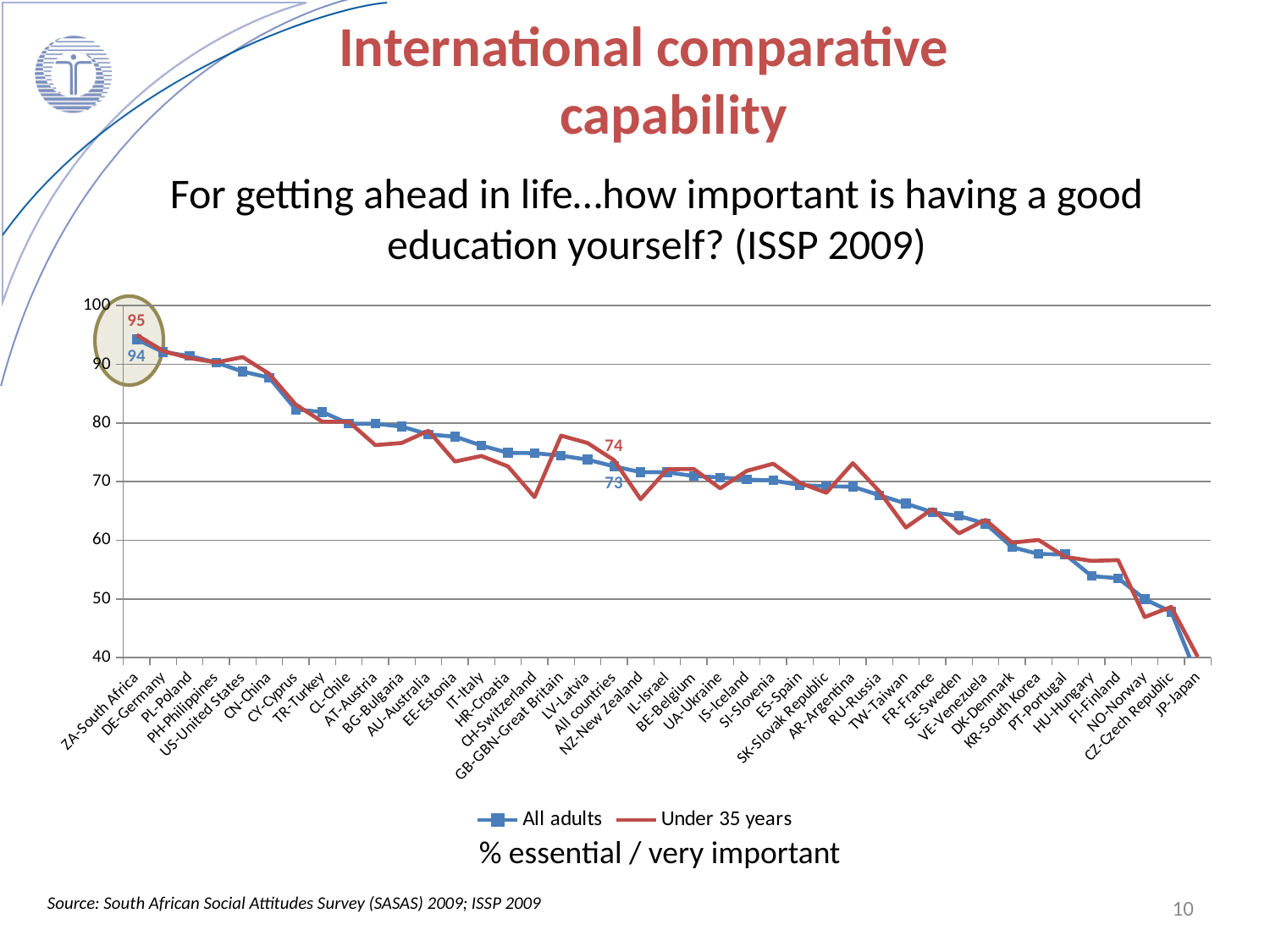

# International comparative capability

For getting ahead in life…how important is having a good education yourself? (ISSP 2009)

### Chart

| Category | All adults | Under 35 years |
|---|---|---|
| ZA-South Africa | 94.26 | 95.02 |
| DE-Germany | 92.1 | 92.28 |
| PL-Poland | 91.41 | 91.05 |
| PH-Philippines | 90.32 | 90.34 |
| US-United States | 88.76 | 91.24 |
| CN-China | 87.74 | 88.38 |
| CY-Cyprus | 82.31 | 83.14 |
| TR-Turkey | 81.88 | 80.22 |
| CL-Chile | 79.89 | 80.22 |
| AT-Austria | 79.88 | 76.23 |
| BG-Bulgaria | 79.39 | 76.61 |
| AU-Australia | 78.06 | 78.68 |
| EE-Estonia | 77.68 | 73.44 |
| IT-Italy | 76.17 | 74.39 |
| HR-Croatia | 74.92 | 72.61 |
| CH-Switzerland | 74.86 | 67.38 |
| GB-GBN-Great Britain | 74.44 | 77.85 |
| LV-Latvia | 73.76 | 76.59 |
| All countries | 72.61 | 73.65 |
| NZ-New Zealand | 71.63 | 67.02 |
| IL-Israel | 71.6 | 72.1 |
| BE-Belgium | 70.97 | 72.17 |
| UA-Ukraine | 70.72 | 68.87 |
| IS-Iceland | 70.37 | 71.84 |
| SI-Slovenia | 70.21 | 73.07 |
| ES-Spain | 69.42 | 69.8 |
| SK-Slovak Republic | 69.22 | 68.11 |
| AR-Argentina | 69.16 | 73.16 |
| RU-Russia | 67.69 | 68.34 |
| TW-Taiwan | 66.27 | 62.19 |
| FR-France | 64.79 | 65.35 |
| SE-Sweden | 64.16 | 61.19 |
| VE-Venezuela | 62.85 | 63.5 |
| DK-Denmark | 58.84 | 59.61 |
| KR-South Korea | 57.68 | 60.08 |
| PT-Portugal | 57.61 | 57.19 |
| HU-Hungary | 53.9 | 56.5 |
| FI-Finland | 53.55 | 56.64 |
| NO-Norway | 49.97 | 46.93 |
| CZ-Czech Republic | 47.8 | 48.66 |
| JP-Japan | 36.66 | 40.14 |
% essential / very important
10
Source: South African Social Attitudes Survey (SASAS) 2009; ISSP 2009